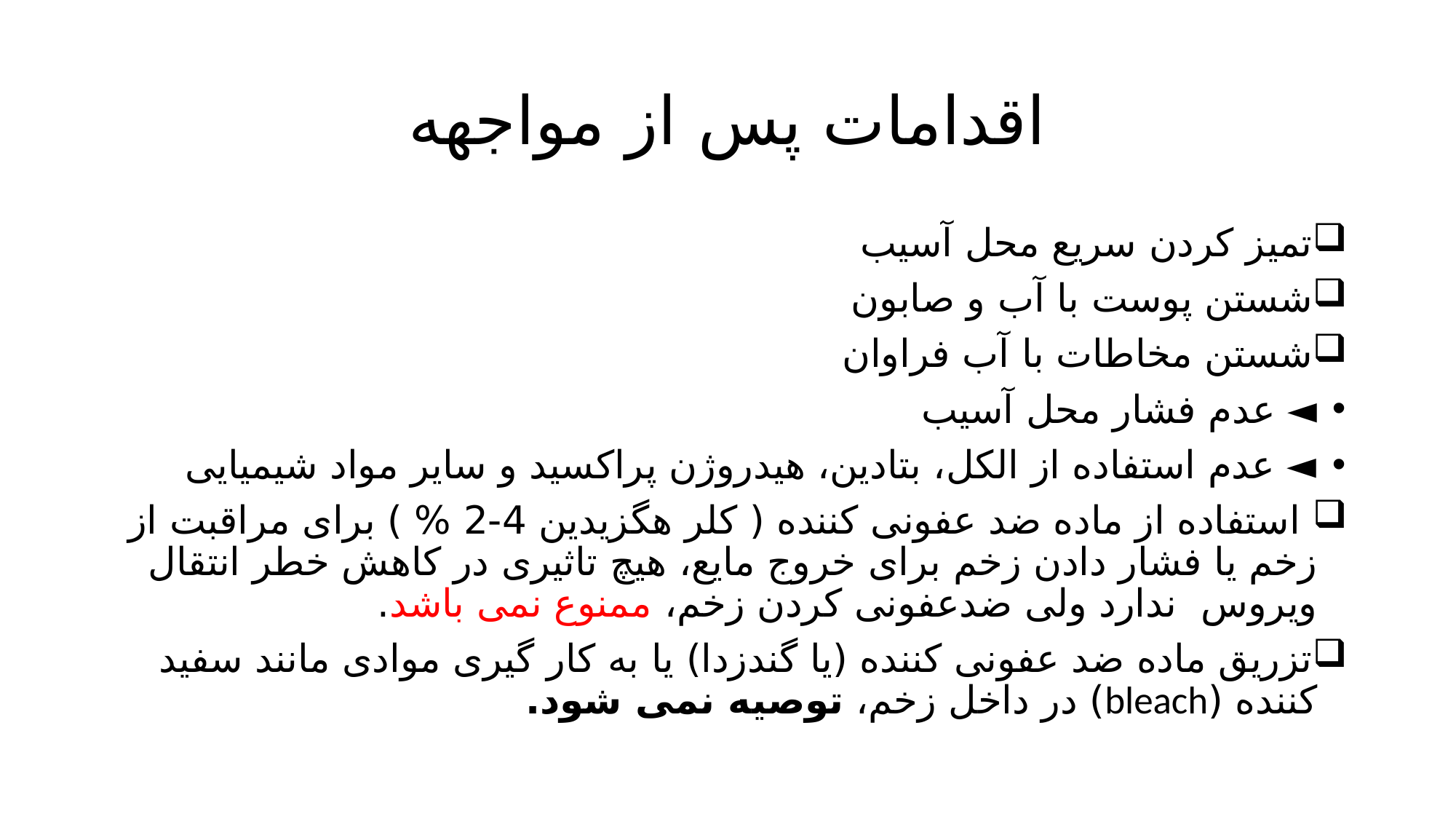

# اقدامات پس از مواجهه
تمیز کردن سریع محل آسیب
شستن پوست با آب و صابون
شستن مخاطات با آب فراوان
◄ عدم فشار محل آسیب
◄ عدم استفاده از الکل، بتادین، هیدروژن پراکسید و سایر مواد شیمیایی
 استفاده از ماده ضد عفونی کننده ( کلر هگزیدین 4-2 % ) برای مراقبت از زخم یا فشار دادن زخم برای خروج مایع، هیچ تاثیری در کاهش خطر انتقال ویروس  ندارد ولی ضدعفونی کردن زخم، ممنوع نمی باشد.
تزریق ماده ضد عفونی کننده (یا گندزدا) یا به کار گیری موادی مانند سفید کننده (bleach) در داخل زخم، توصیه نمی شود.